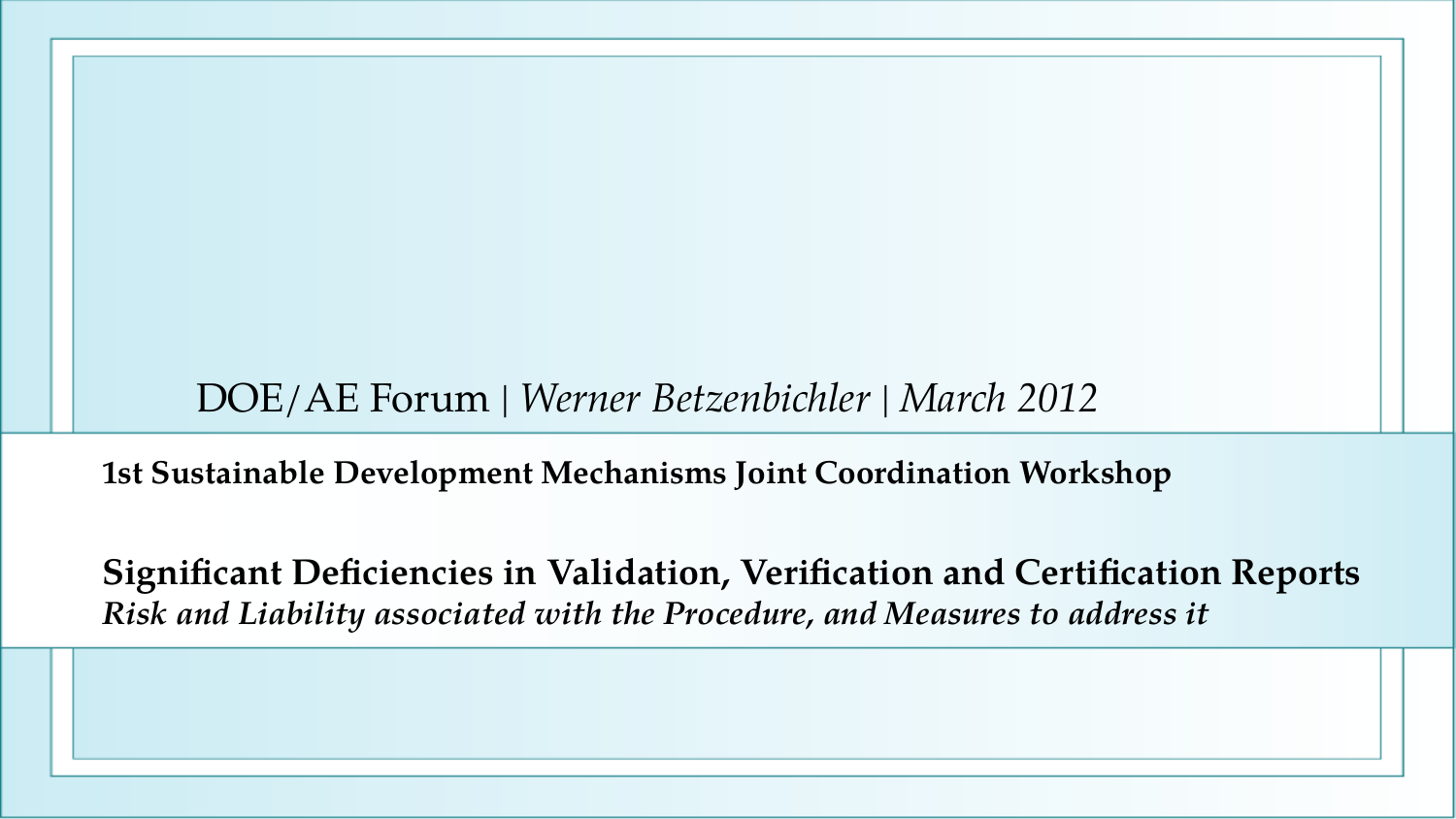

DOE/AE Forum | Werner Betzenbichler | March 2012
# 1st Sustainable Development Mechanisms Joint Coordination Workshop Significant Deficiencies in Validation, Verification and Certification Reports Risk and Liability associated with the Procedure, and Measures to address it